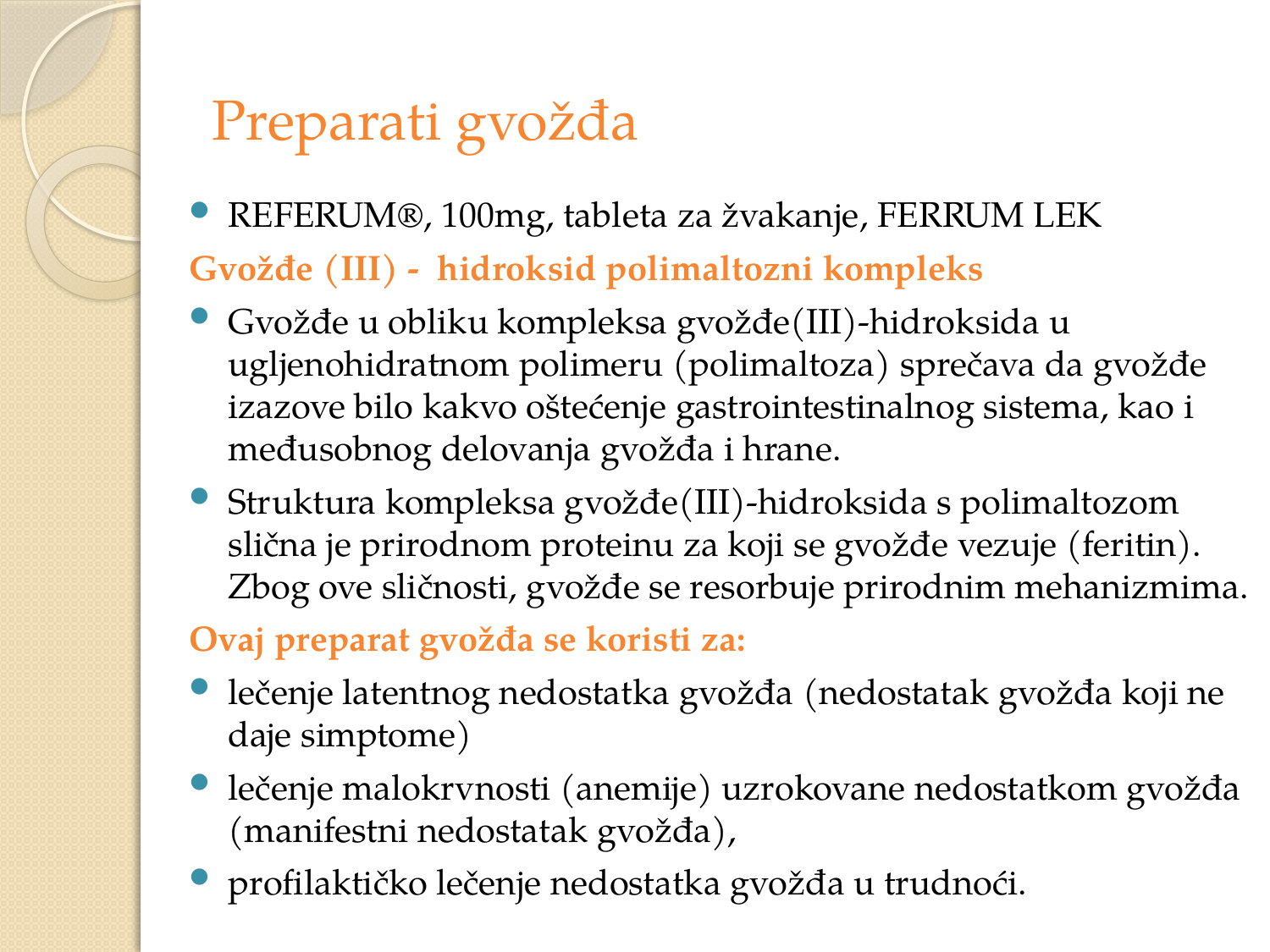

# Preparati gvožđa
REFERUM®, 100mg, tableta za žvakanje, FERRUM LEK
Gvožđe (III) -  hidroksid polimaltozni kompleks
Gvožđe u obliku kompleksa gvožđe(III)-hidroksida u ugljenohidratnom polimeru (polimaltoza) sprečava da gvožđe izazove bilo kakvo oštećenje gastrointestinalnog sistema, kao i međusobnog delovanja gvožđa i hrane.
Struktura kompleksa gvožđe(III)-hidroksida s polimaltozom slična je prirodnom proteinu za koji se gvožđe vezuje (feritin). Zbog ove sličnosti, gvožđe se resorbuje prirodnim mehanizmima.
Ovaj preparat gvožđa se koristi za:
lečenje latentnog nedostatka gvožđa (nedostatak gvožđa koji ne daje simptome)
lečenje malokrvnosti (anemije) uzrokovane nedostatkom gvožđa (manifestni nedostatak gvožđa),
profilaktičko lečenje nedostatka gvožđa u trudnoći.